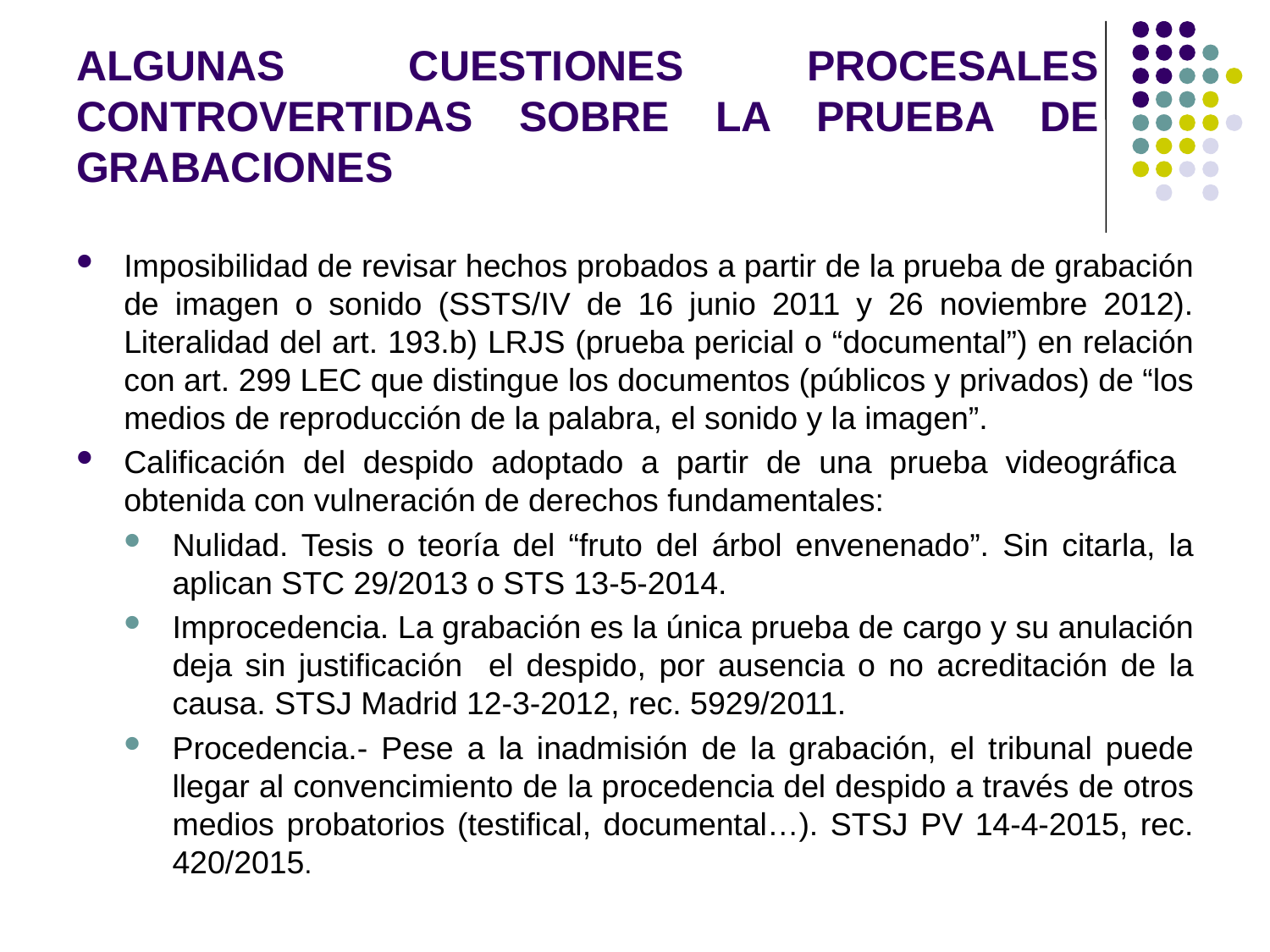

# ALGUNAS CUESTIONES PROCESALES CONTROVERTIDAS SOBRE LA PRUEBA DE GRABACIONES
Imposibilidad de revisar hechos probados a partir de la prueba de grabación de imagen o sonido (SSTS/IV de 16 junio 2011 y 26 noviembre 2012). Literalidad del art. 193.b) LRJS (prueba pericial o “documental”) en relación con art. 299 LEC que distingue los documentos (públicos y privados) de “los medios de reproducción de la palabra, el sonido y la imagen”.
Calificación del despido adoptado a partir de una prueba videográfica  obtenida con vulneración de derechos fundamentales:
Nulidad. Tesis o teoría del “fruto del árbol envenenado”. Sin citarla, la aplican STC 29/2013 o STS 13-5-2014.
Improcedencia. La grabación es la única prueba de cargo y su anulación deja sin justificación  el despido, por ausencia o no acreditación de la causa. STSJ Madrid 12-3-2012, rec. 5929/2011.
Procedencia.- Pese a la inadmisión de la grabación, el tribunal puede llegar al convencimiento de la procedencia del despido a través de otros medios probatorios (testifical, documental…). STSJ PV 14-4-2015, rec. 420/2015.